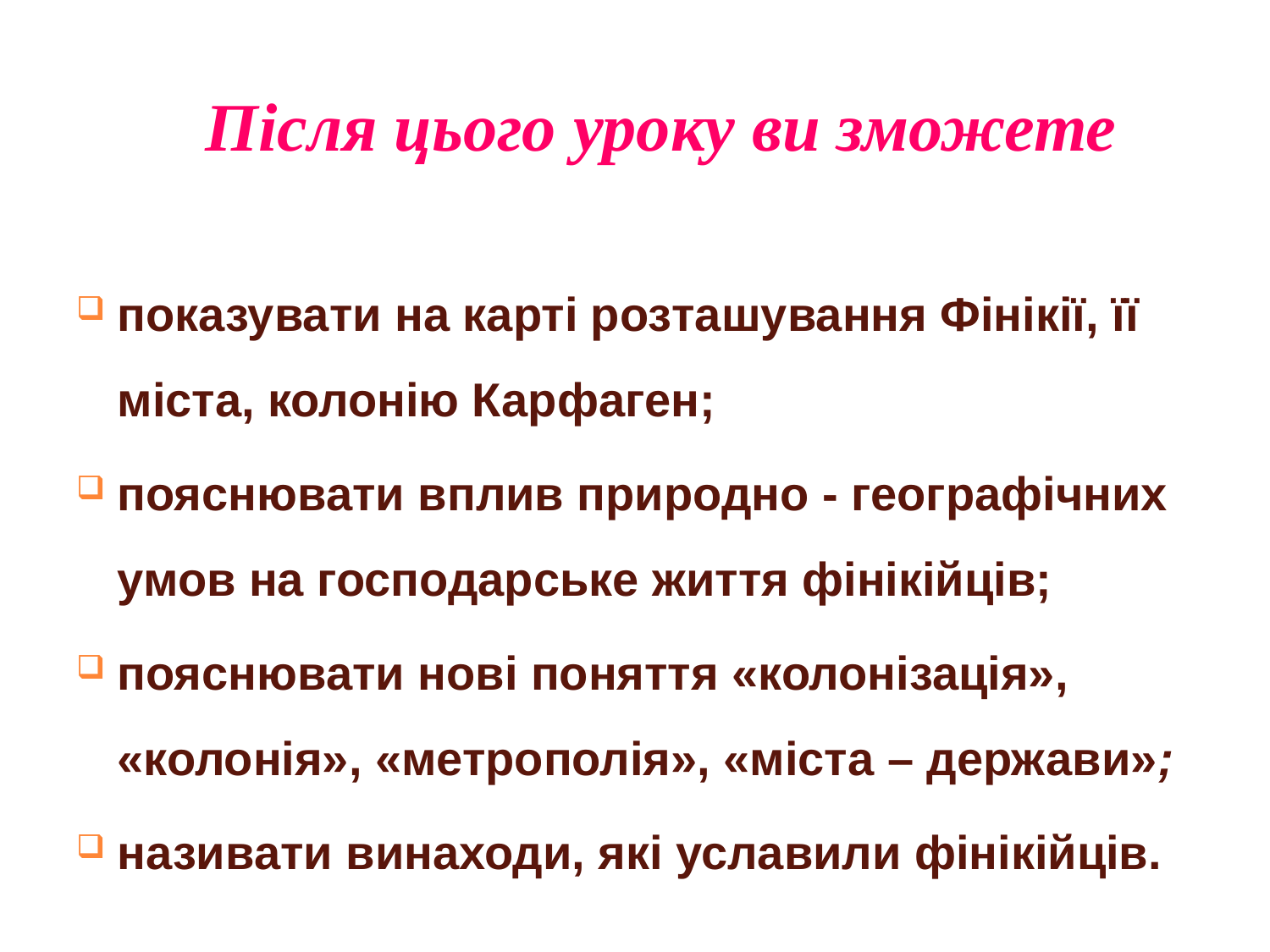

Після цього уроку ви зможете
показувати на карті розташування Фінікії, її міста, колонію Карфаген;
пояснювати вплив природно - географічних умов на господарське життя фінікійців;
пояснювати нові поняття «колонізація», «колонія», «метрополія», «міста – держави»;
називати винаходи, які уславили фінікійців.

#